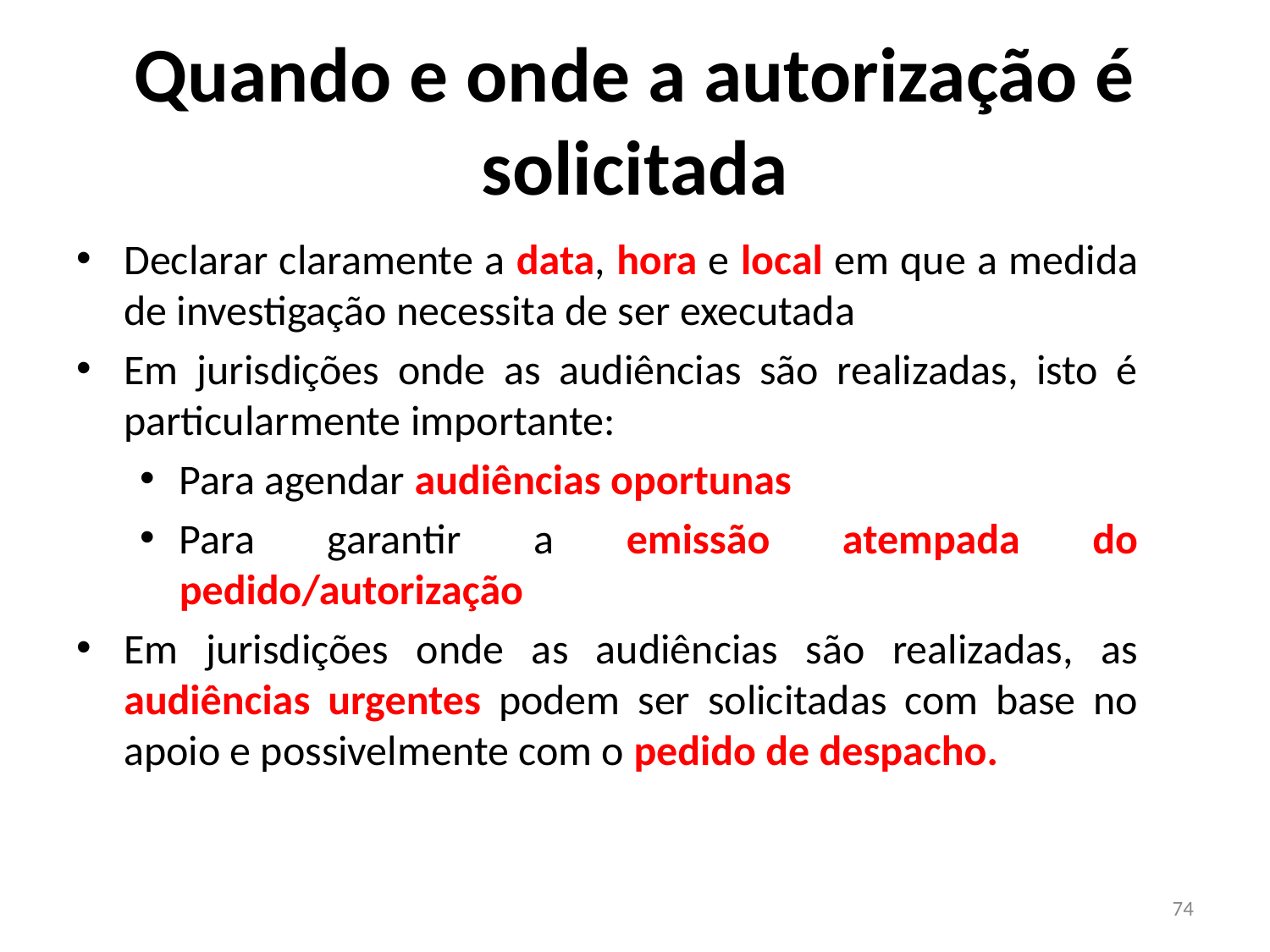

# Quando e onde a autorização é solicitada
Declarar claramente a data, hora e local em que a medida de investigação necessita de ser executada
Em jurisdições onde as audiências são realizadas, isto é particularmente importante:
Para agendar audiências oportunas
Para garantir a emissão atempada do pedido/autorização
Em jurisdições onde as audiências são realizadas, as audiências urgentes podem ser solicitadas com base no apoio e possivelmente com o pedido de despacho.
74